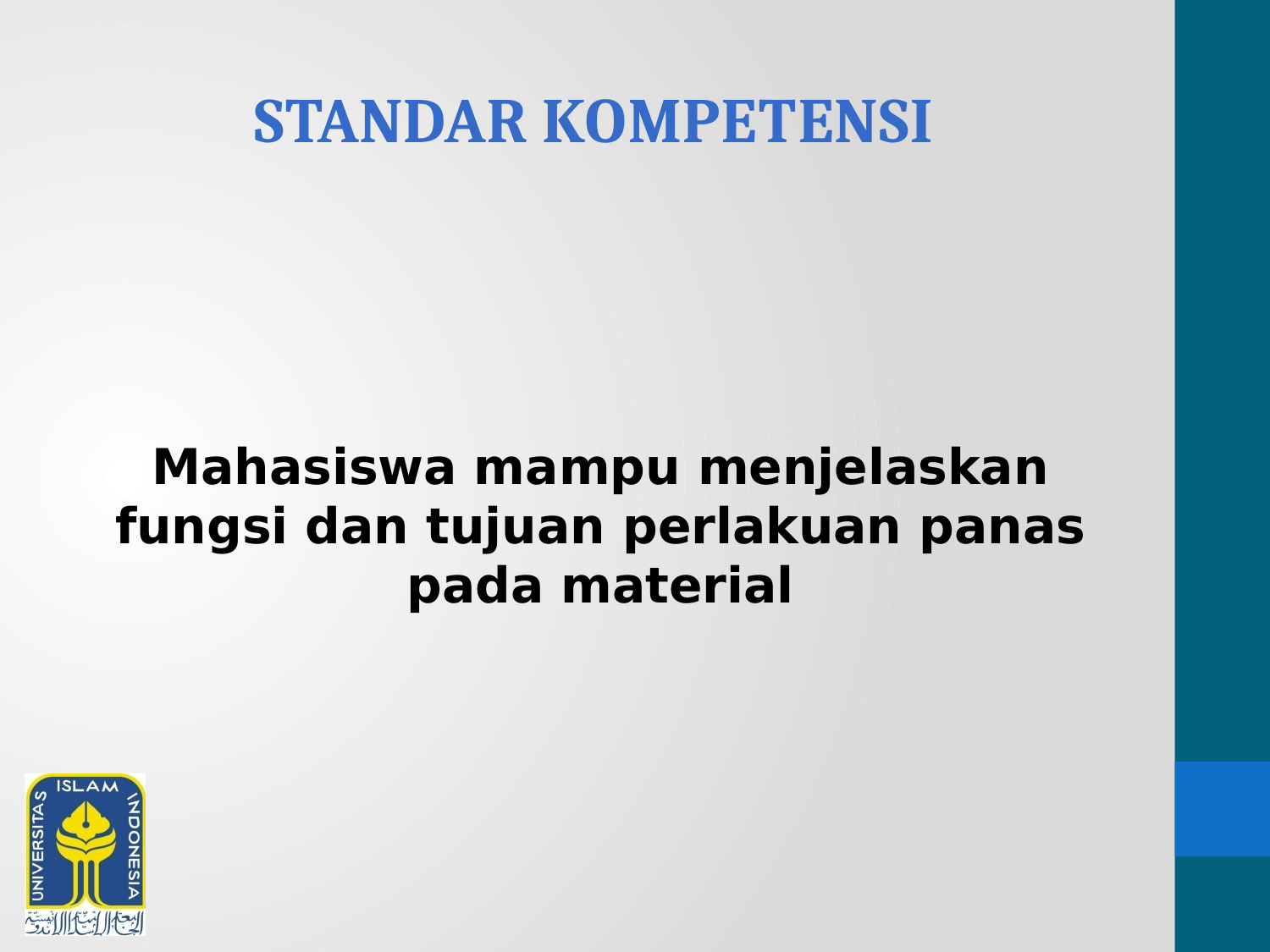

# Standar kompetensi

Mahasiswa mampu menjelaskan fungsi dan tujuan perlakuan panas pada material